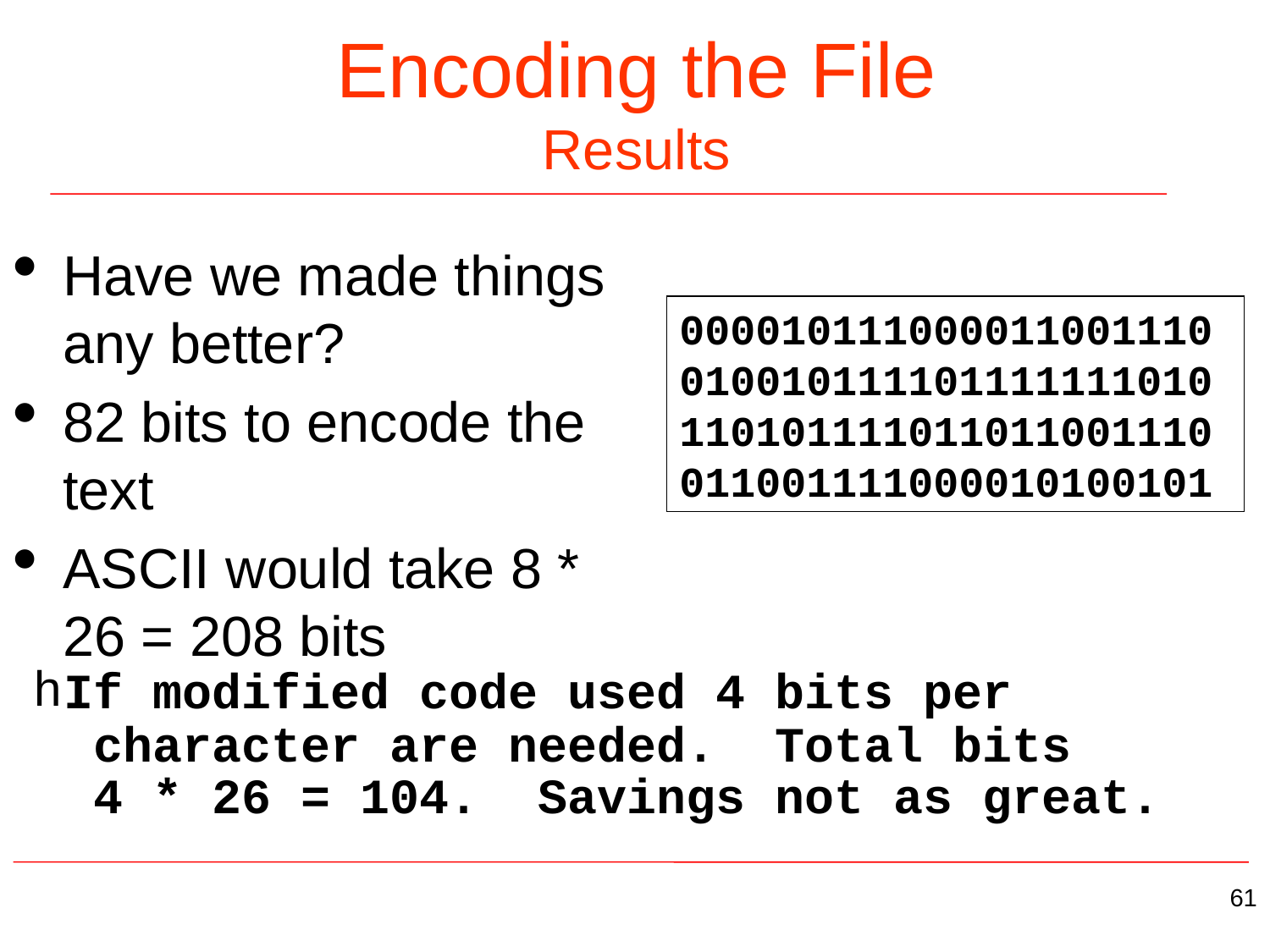

# Encoding the File Results
Have we made things any better?
82 bits to encode the text
ASCII would take 8 * 26 = 208 bits
000010111000011001110
010010111101111111010
110101111011011001110
011001111000010100101
If modified code used 4 bits per
  character are needed.  Total bits
  4 * 26 = 104.  Savings not as great.
61